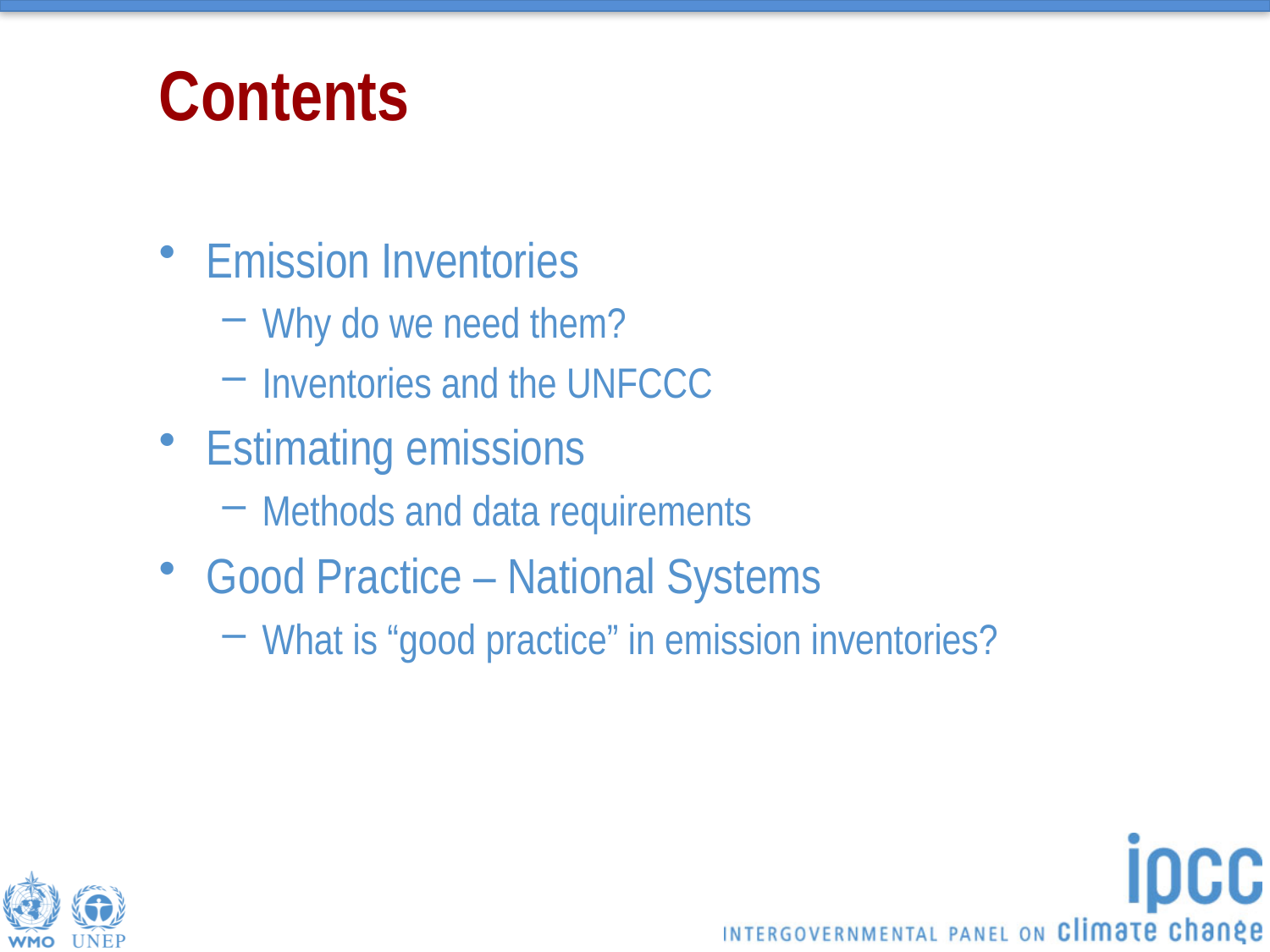

# Contents
Emission Inventories
Why do we need them?
Inventories and the UNFCCC
Estimating emissions
Methods and data requirements
Good Practice – National Systems
What is “good practice” in emission inventories?